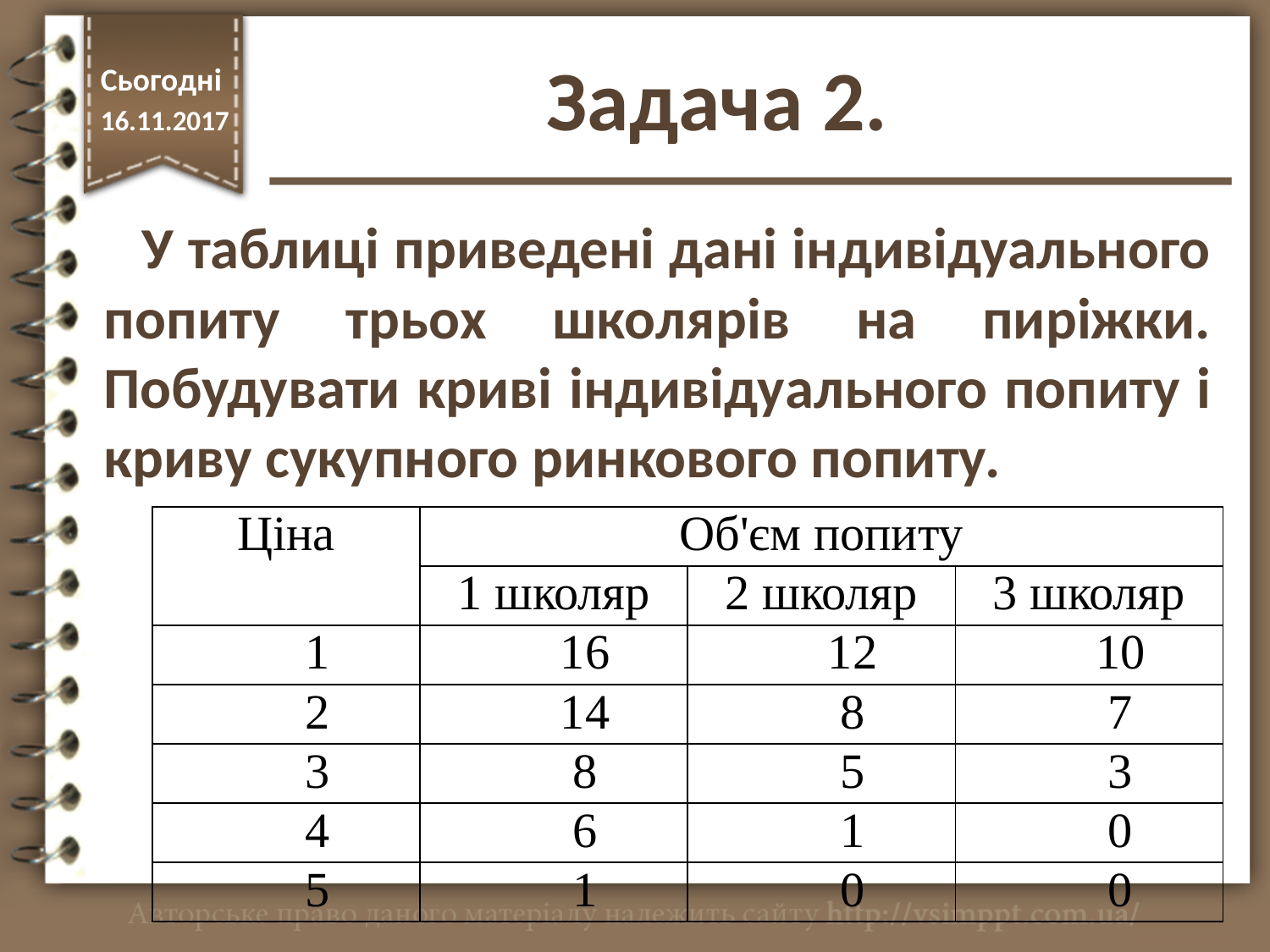

Задача 2.
Сьогодні
16.11.2017
У таблиці приведені дані індивідуального попиту трьох школярів на пиріжки. Побудувати криві індивідуального попиту і криву сукупного ринкового попиту.
| Ціна | Об'єм попиту |  |  |
| --- | --- | --- | --- |
|  | 1 школяр | 2 школяр | 3 школяр |
| 1 | 16 | 12 | 10 |
| 2 | 14 | 8 | 7 |
| 3 | 8 | 5 | 3 |
| 4 | 6 | 1 | 0 |
| 5 | 1 | 0 | 0 |
http://vsimppt.com.ua/